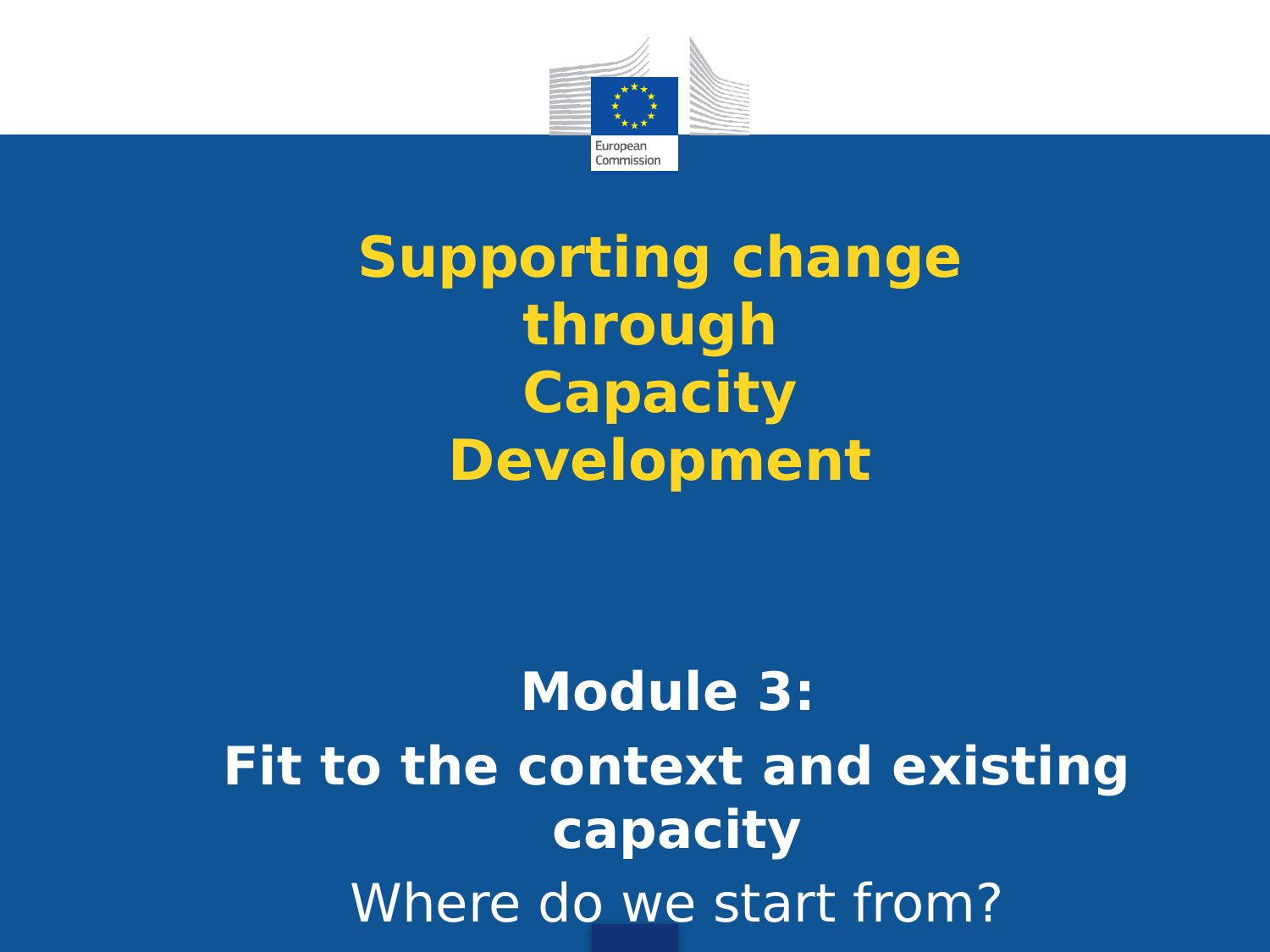

# Supporting change through Capacity Development
Module 3:
Fit to the context and existing capacity
Where do we start from?